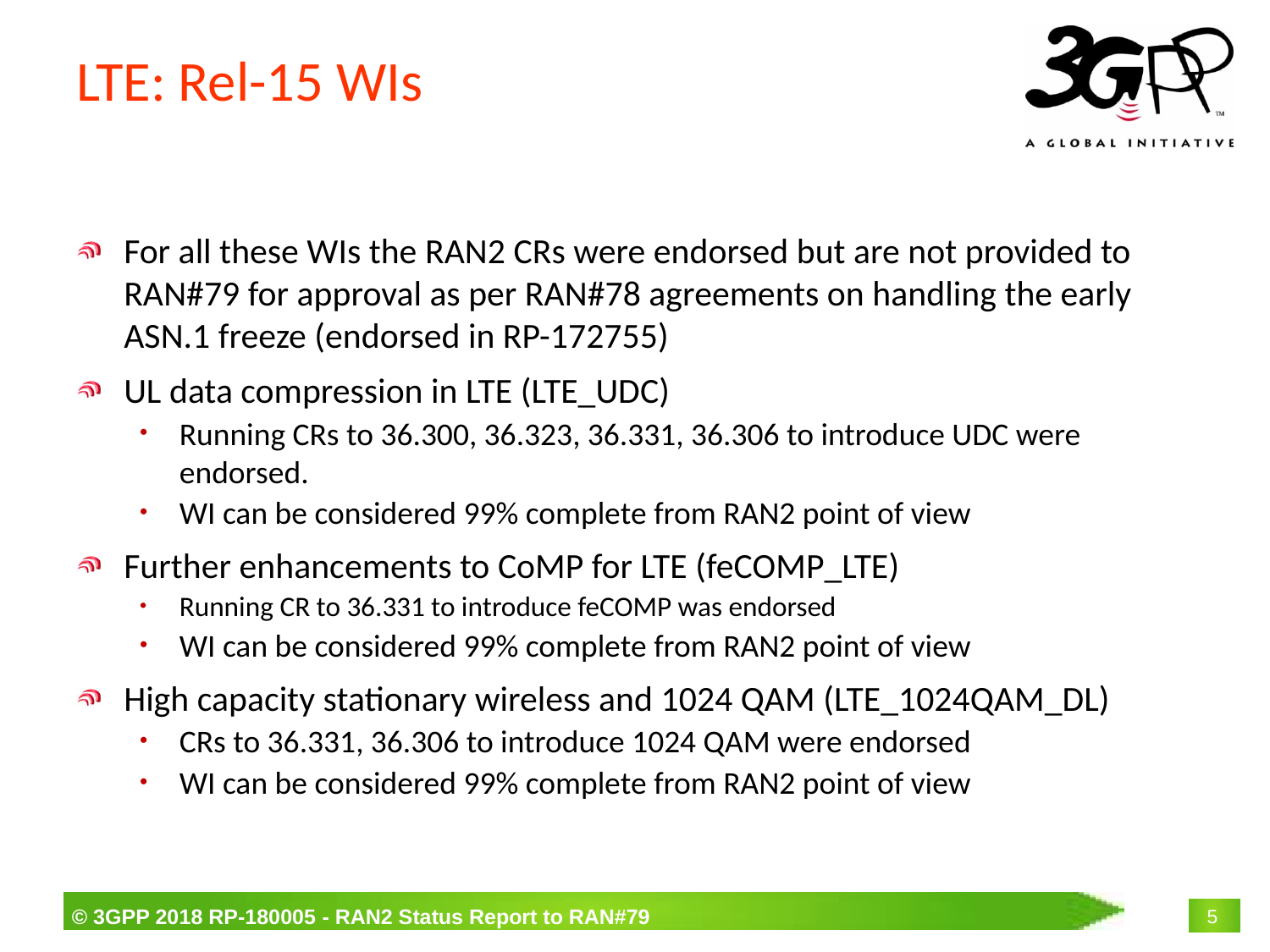

# LTE: Rel-15 WIs
For all these WIs the RAN2 CRs were endorsed but are not provided to RAN#79 for approval as per RAN#78 agreements on handling the early ASN.1 freeze (endorsed in RP-172755)
UL data compression in LTE (LTE_UDC)
Running CRs to 36.300, 36.323, 36.331, 36.306 to introduce UDC were endorsed.
WI can be considered 99% complete from RAN2 point of view
Further enhancements to CoMP for LTE (feCOMP_LTE)
Running CR to 36.331 to introduce feCOMP was endorsed
WI can be considered 99% complete from RAN2 point of view
High capacity stationary wireless and 1024 QAM (LTE_1024QAM_DL)
CRs to 36.331, 36.306 to introduce 1024 QAM were endorsed
WI can be considered 99% complete from RAN2 point of view